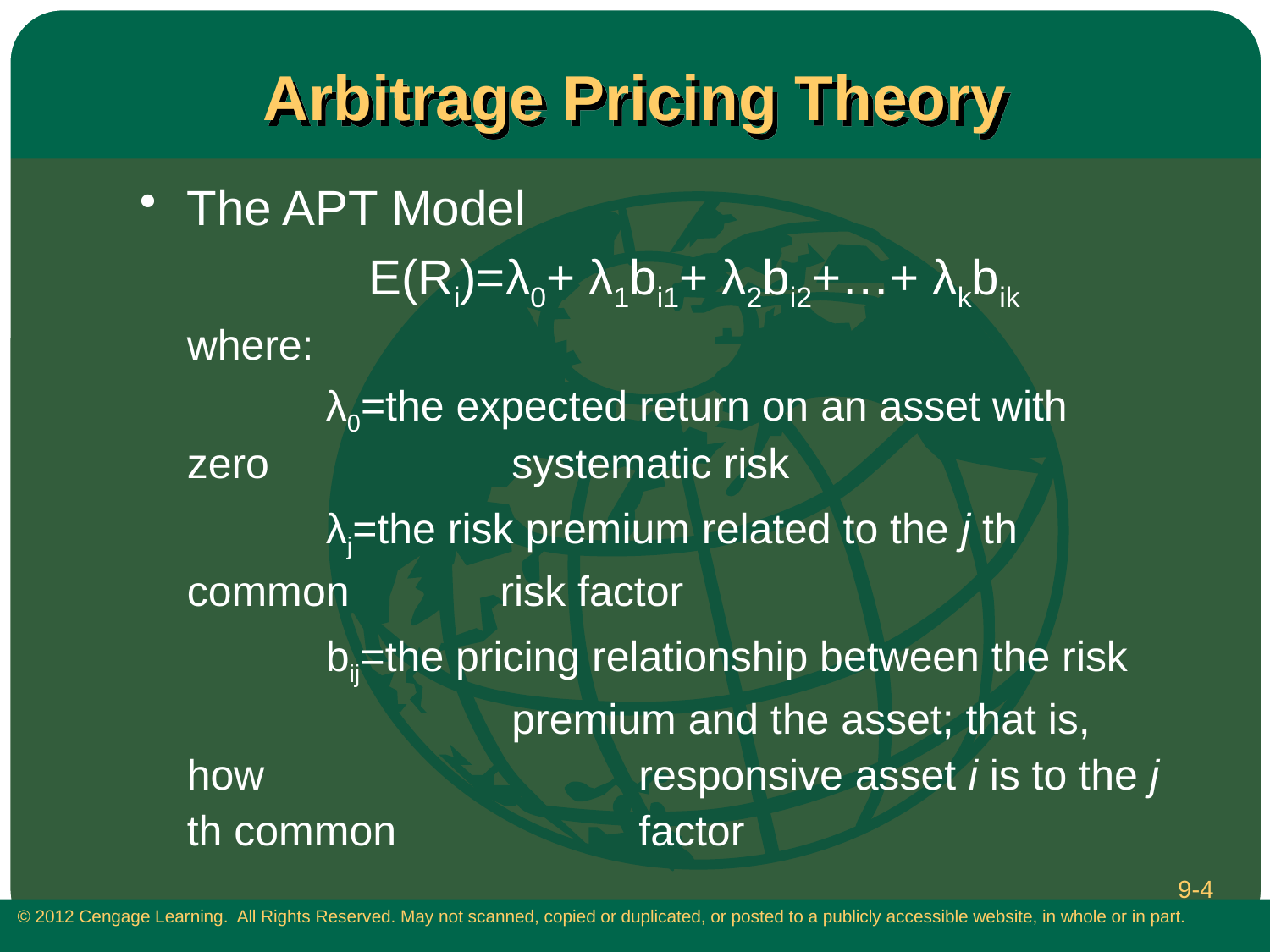

# Arbitrage Pricing Theory
The APT Model
		    E(Ri)=λ0+ λ1bi1+ λ2bi2+…+ λkbik
	where:
		 λ0=the expected return on an asset with zero 	 	      systematic risk
	 	 λj=the risk premium related to the j th common 	     risk factor
		 bij=the pricing relationship between the risk 		      premium and the asset; that is, how 	  	  	      responsive asset i is to the j th common 		      factor
9-4
 © 2012 Cengage Learning.  All Rights Reserved. May not scanned, copied or duplicated, or posted to a publicly accessible website, in whole or in part.